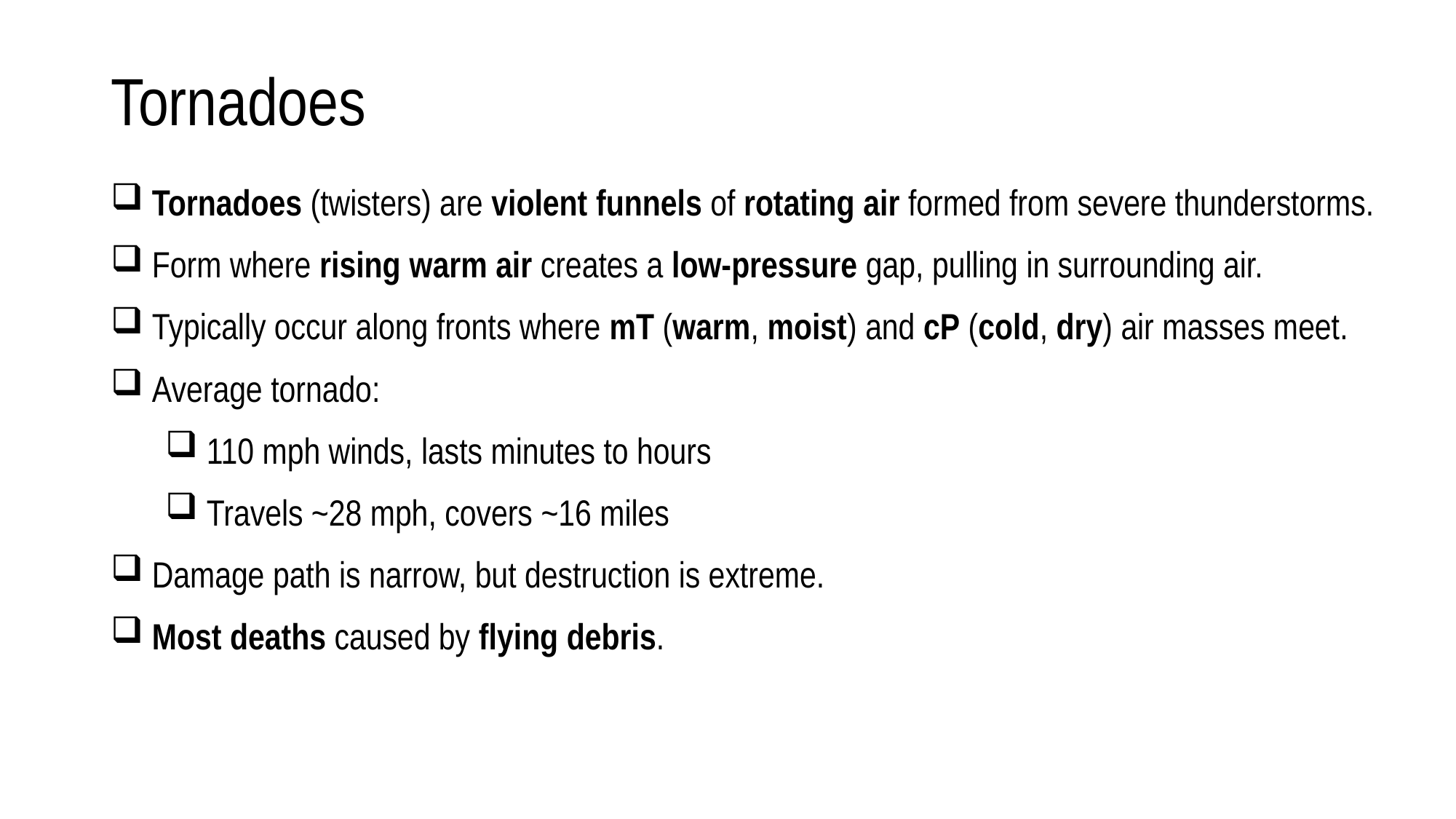

# Tornadoes
 Tornadoes (twisters) are violent funnels of rotating air formed from severe thunderstorms.
 Form where rising warm air creates a low-pressure gap, pulling in surrounding air.
 Typically occur along fronts where mT (warm, moist) and cP (cold, dry) air masses meet.
 Average tornado:
 110 mph winds, lasts minutes to hours
 Travels ~28 mph, covers ~16 miles
 Damage path is narrow, but destruction is extreme.
 Most deaths caused by flying debris.